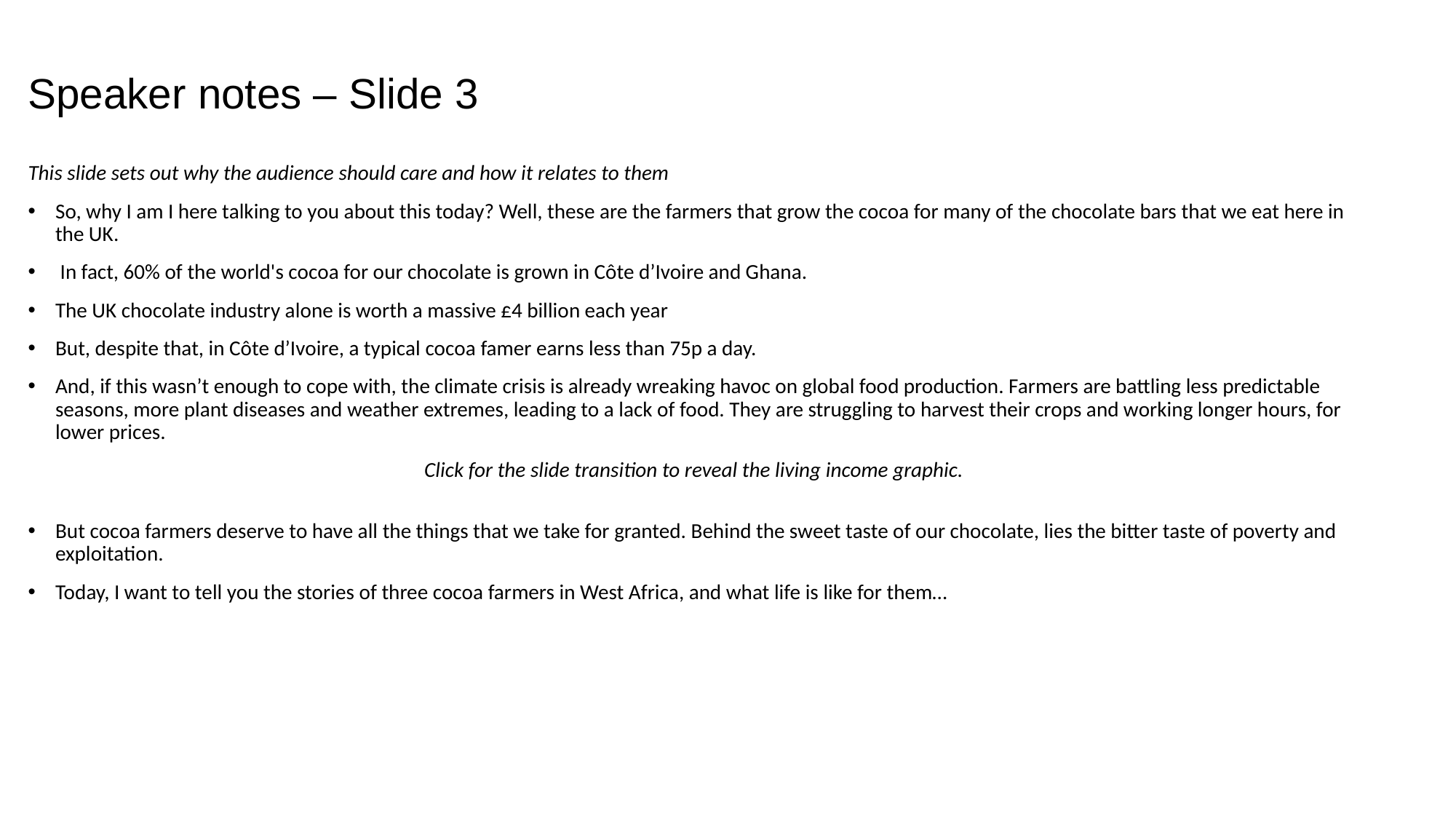

# Speaker notes – Slide 3
This slide sets out why the audience should care and how it relates to them
So, why I am I here talking to you about this today? Well, these are the farmers that grow the cocoa for many of the chocolate bars that we eat here in the UK.
 In fact, 60% of the world's cocoa for our chocolate is grown in Côte d’Ivoire and Ghana.
The UK chocolate industry alone is worth a massive £4 billion each year
But, despite that, in Côte d’Ivoire, a typical cocoa famer earns less than 75p a day.
And, if this wasn’t enough to cope with, the climate crisis is already wreaking havoc on global food production. Farmers are battling less predictable seasons, more plant diseases and weather extremes, leading to a lack of food. They are struggling to harvest their crops and working longer hours, for lower prices.
Click for the slide transition to reveal the living income graphic.
But cocoa farmers deserve to have all the things that we take for granted. Behind the sweet taste of our chocolate, lies the bitter taste of poverty and exploitation.
Today, I want to tell you the stories of three cocoa farmers in West Africa, and what life is like for them…